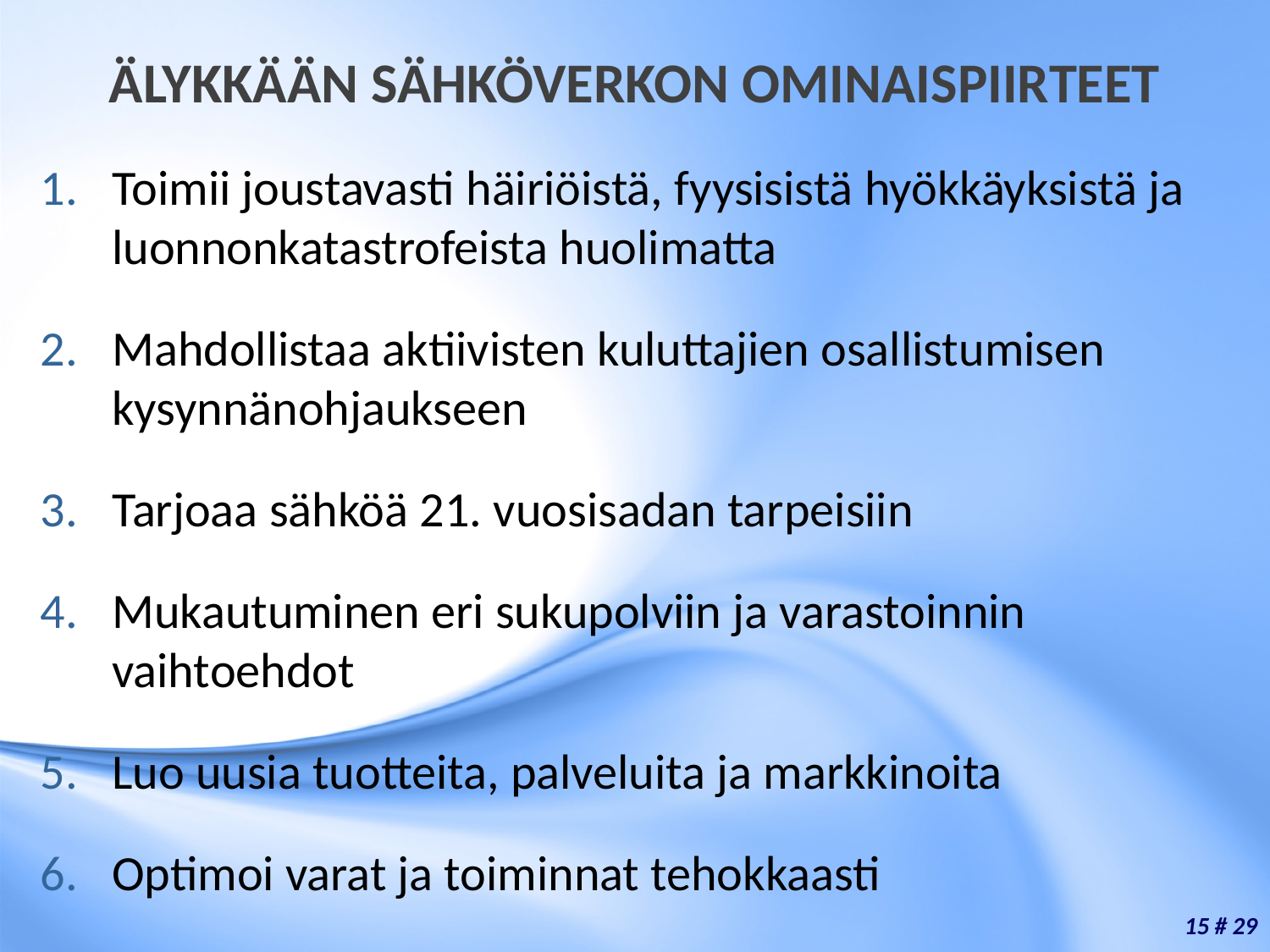

# ÄLYKKÄÄN SÄHKÖVERKON OMINAISPIIRTEET
Toimii joustavasti häiriöistä, fyysisistä hyökkäyksistä ja luonnonkatastrofeista huolimatta
Mahdollistaa aktiivisten kuluttajien osallistumisen kysynnänohjaukseen
Tarjoaa sähköä 21. vuosisadan tarpeisiin
Mukautuminen eri sukupolviin ja varastoinnin vaihtoehdot
Luo uusia tuotteita, palveluita ja markkinoita
Optimoi varat ja toiminnat tehokkaasti

15 # 29